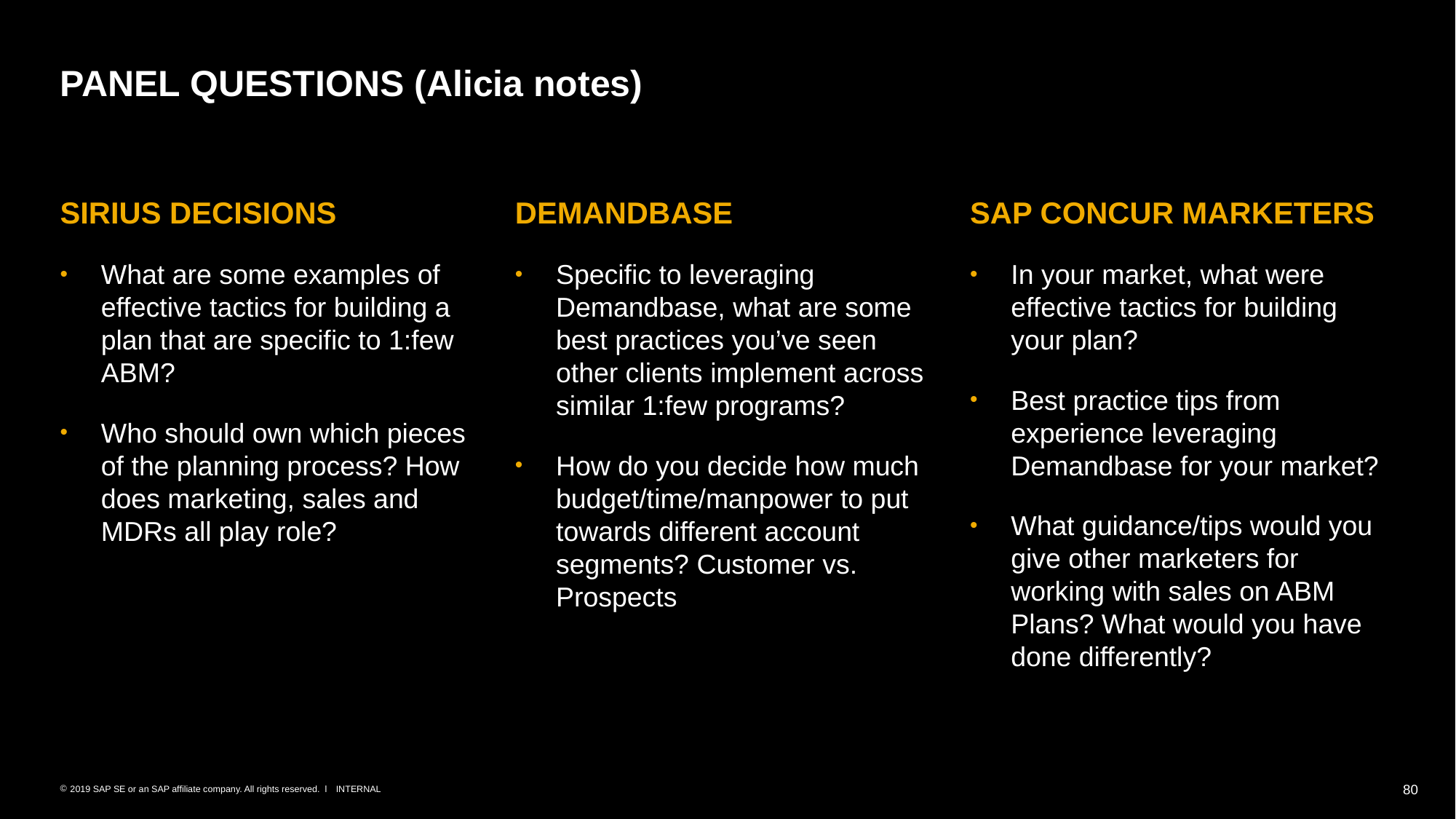

# PANEL QUESTIONS (Alicia notes)
SIRIUS DECISIONS
What are some examples of effective tactics for building a plan that are specific to 1:few ABM?
Who should own which pieces of the planning process? How does marketing, sales and MDRs all play role?

DEMANDBASE
Specific to leveraging Demandbase, what are some best practices you’ve seen other clients implement across similar 1:few programs?
How do you decide how much budget/time/manpower to put towards different account segments? Customer vs. Prospects
SAP CONCUR MARKETERS
In your market, what were effective tactics for building your plan?
Best practice tips from experience leveraging Demandbase for your market?
What guidance/tips would you give other marketers for working with sales on ABM Plans? What would you have done differently?